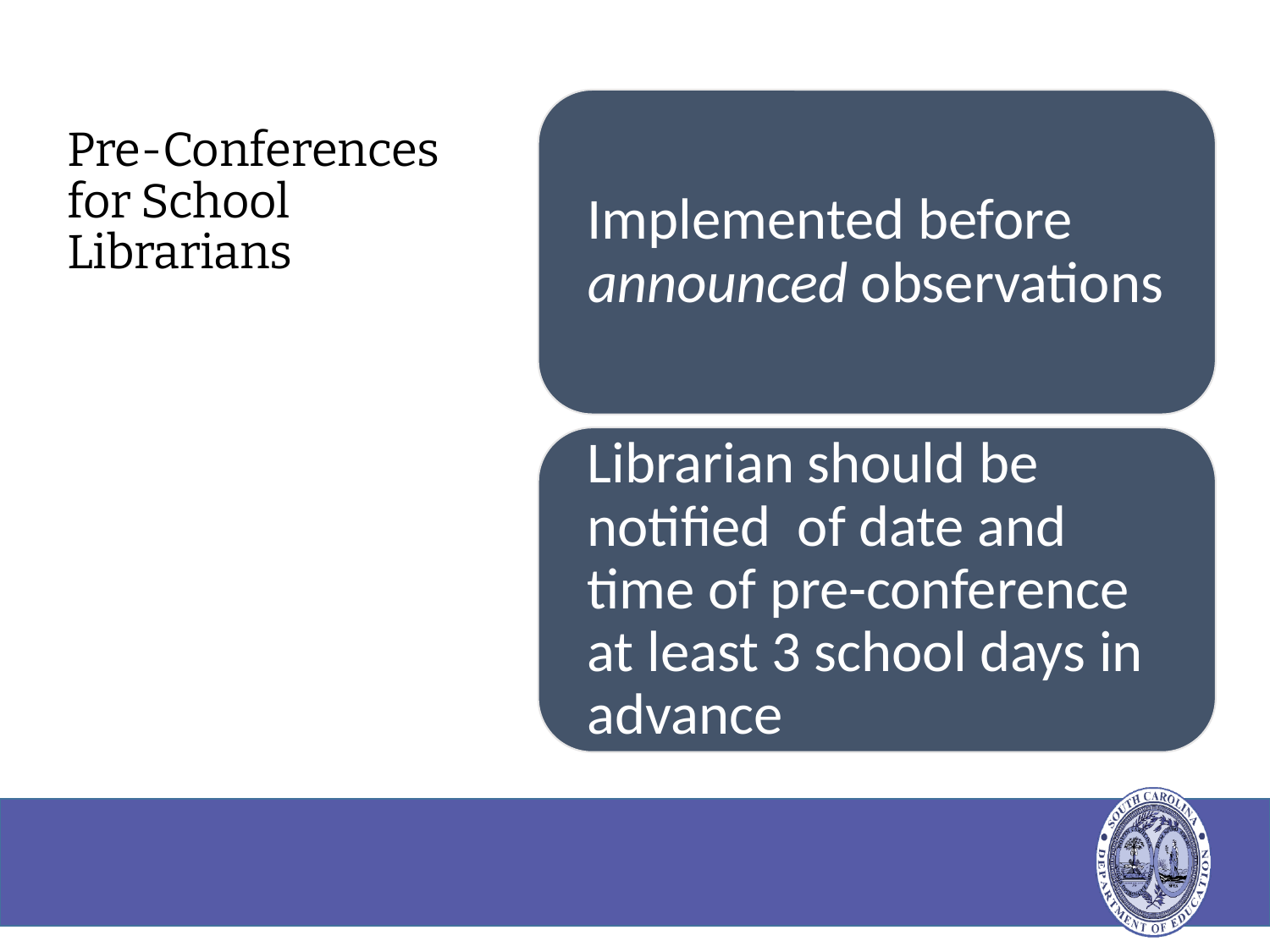

# Pre-Conferences for School Librarians
Implemented before announced observations
Librarian should be notified  of date and time of pre-conference at least 3 school days in advance